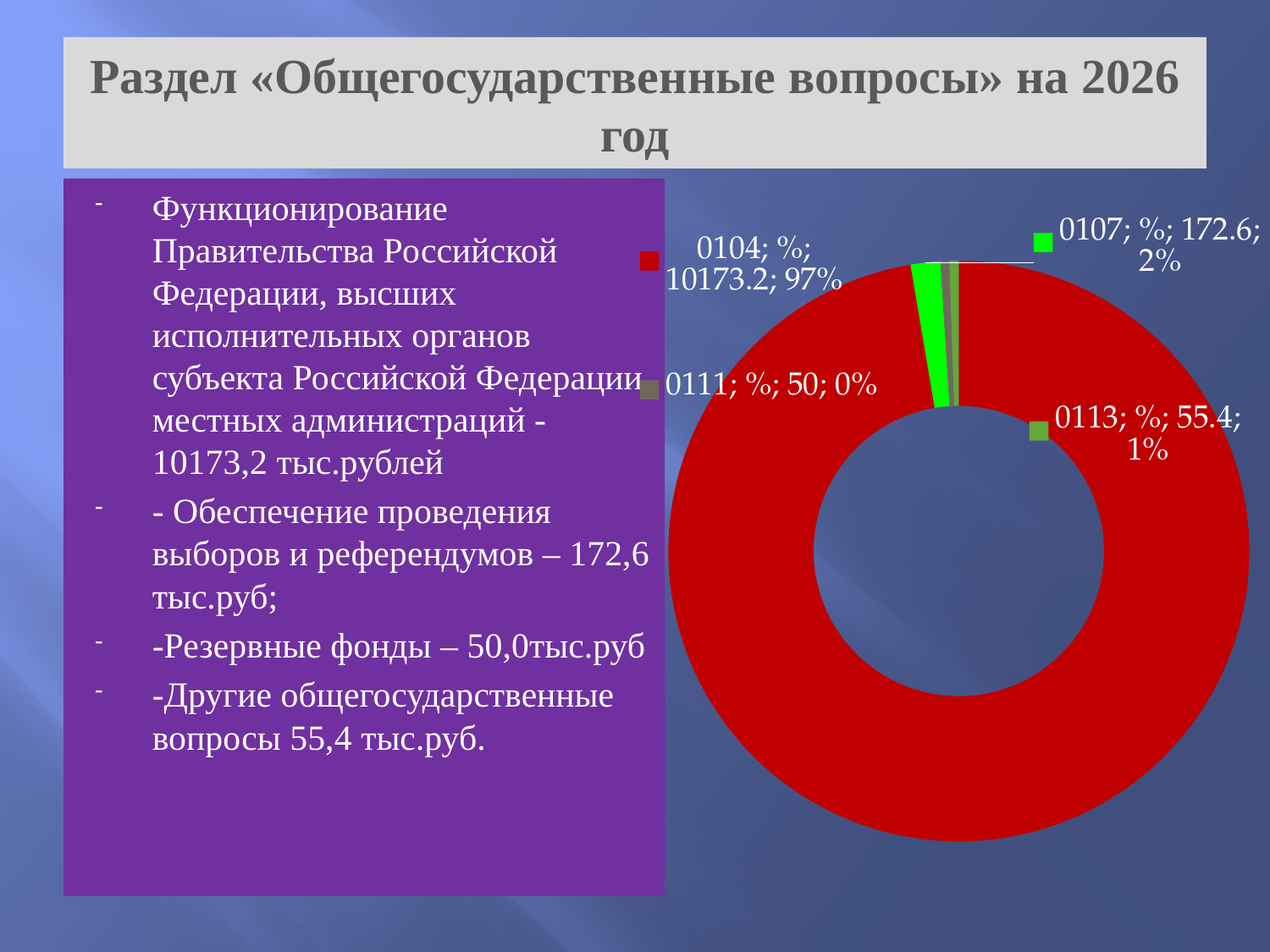

# Раздел «Общегосударственные вопросы» на 2026 год
Функционирование Правительства Российской Федерации, высших исполнительных органов субъекта Российской Федерации, местных администраций -10173,2 тыс.рублей
- Обеспечение проведения выборов и референдумов – 172,6 тыс.руб;
-Резервные фонды – 50,0тыс.руб
-Другие общегосударственные вопросы 55,4 тыс.руб.

### Chart

| Category | % |
|---|---|
| 0104 | 10173.2 |
| 0107 | 172.6 |
| 0111 | 50.0 |
| 0113 | 55.4 |